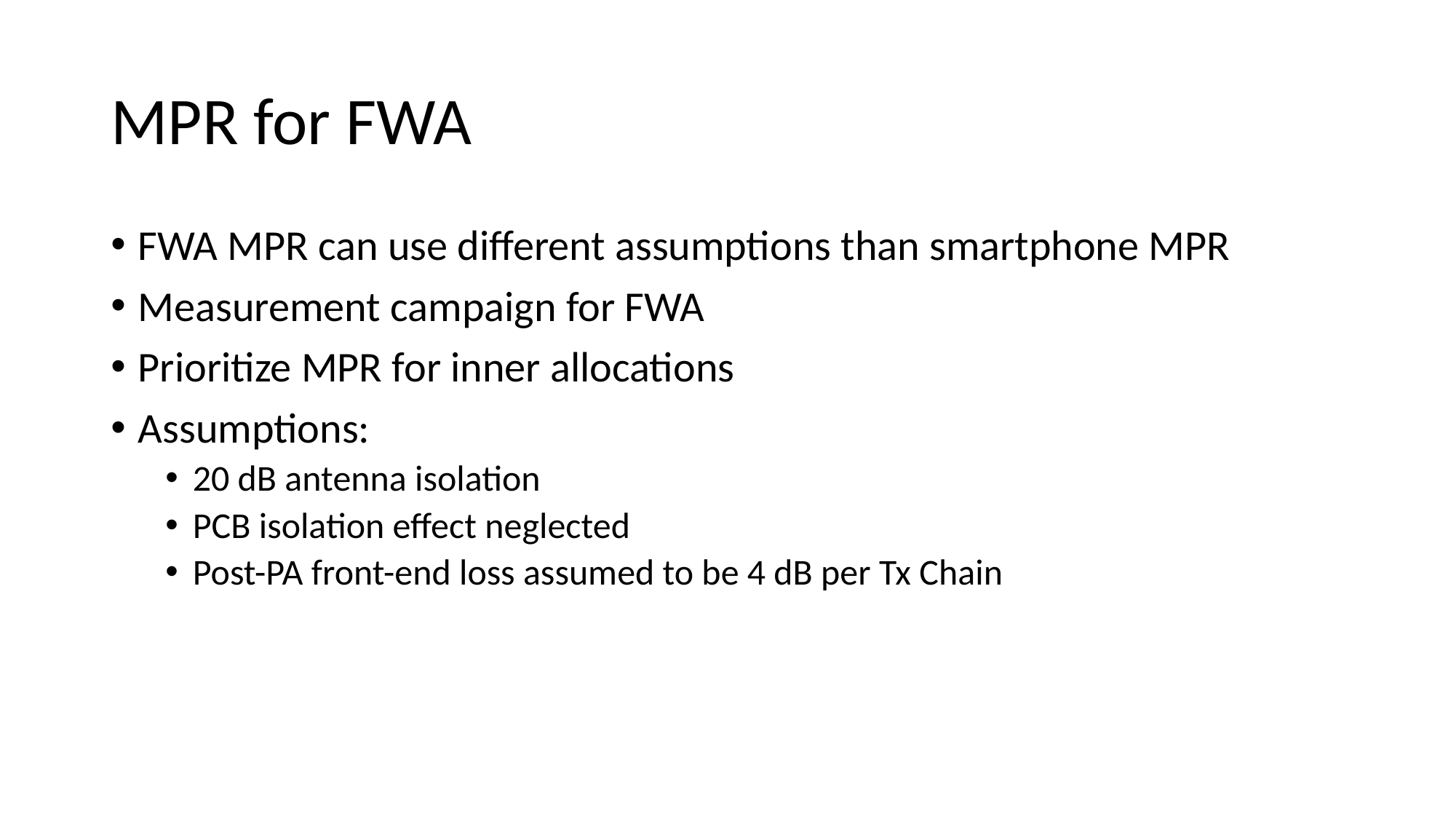

# MPR for FWA
FWA MPR can use different assumptions than smartphone MPR
Measurement campaign for FWA
Prioritize MPR for inner allocations
Assumptions:
20 dB antenna isolation
PCB isolation effect neglected
Post-PA front-end loss assumed to be 4 dB per Tx Chain